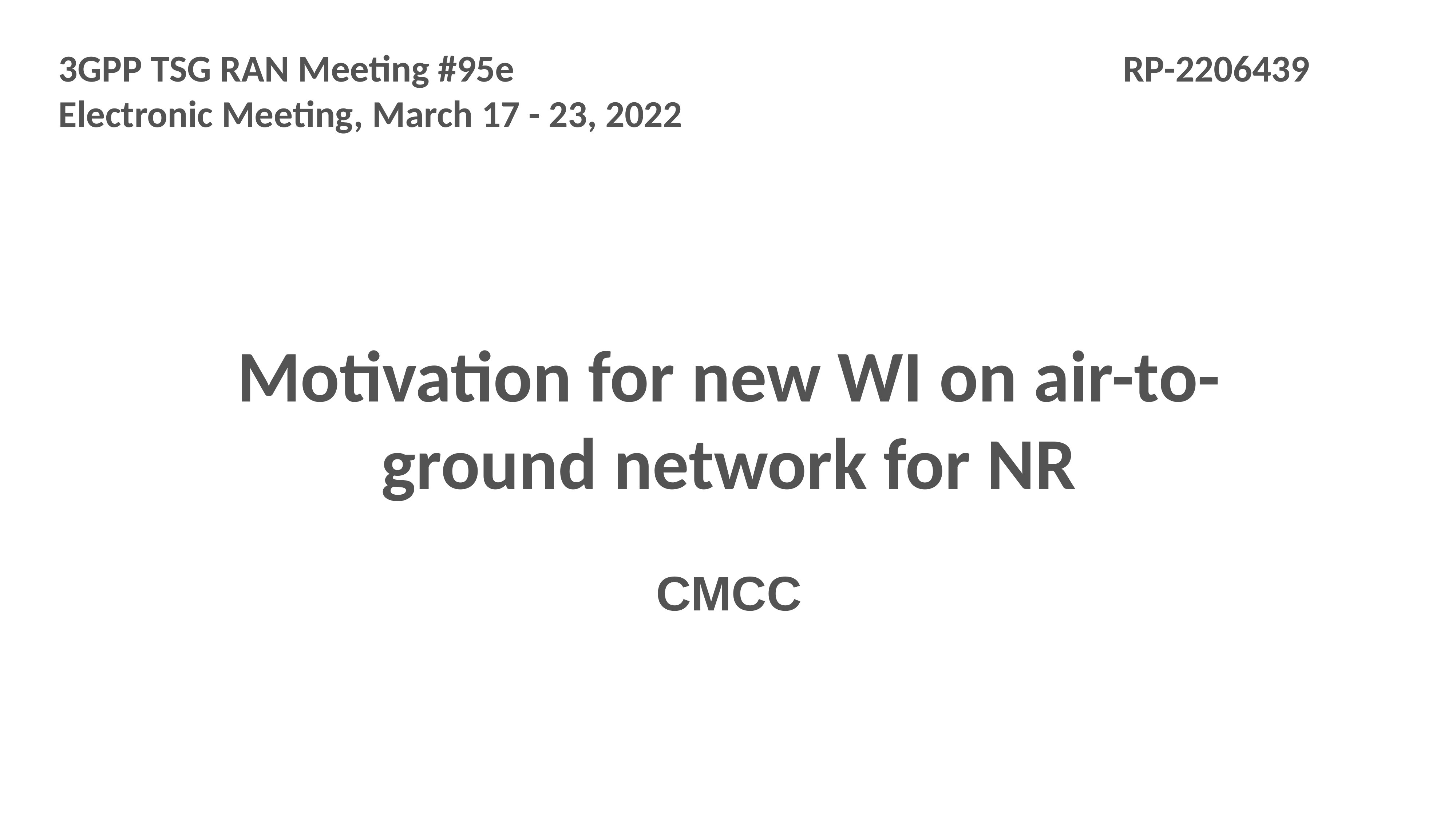

3GPP TSG RAN Meeting #95e	                                                                   RP-2206439
Electronic Meeting, March 17 - 23, 2022

Motivation for new WI on air-to-ground network for NR

CMCC